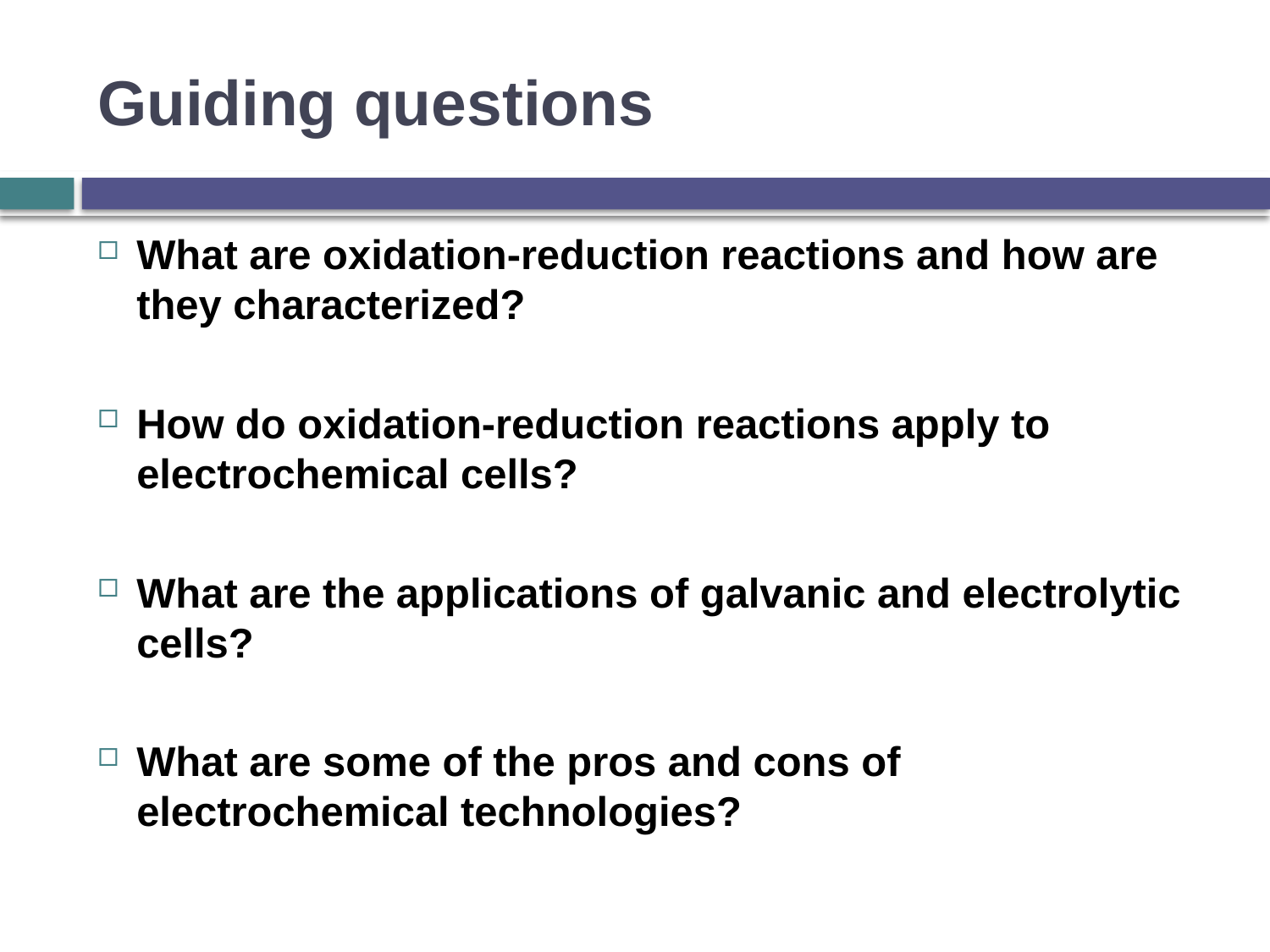

# Guiding questions
What are oxidation-reduction reactions and how are they characterized?

How do oxidation-reduction reactions apply to electrochemical cells?

What are the applications of galvanic and electrolytic cells?

What are some of the pros and cons of electrochemical technologies?